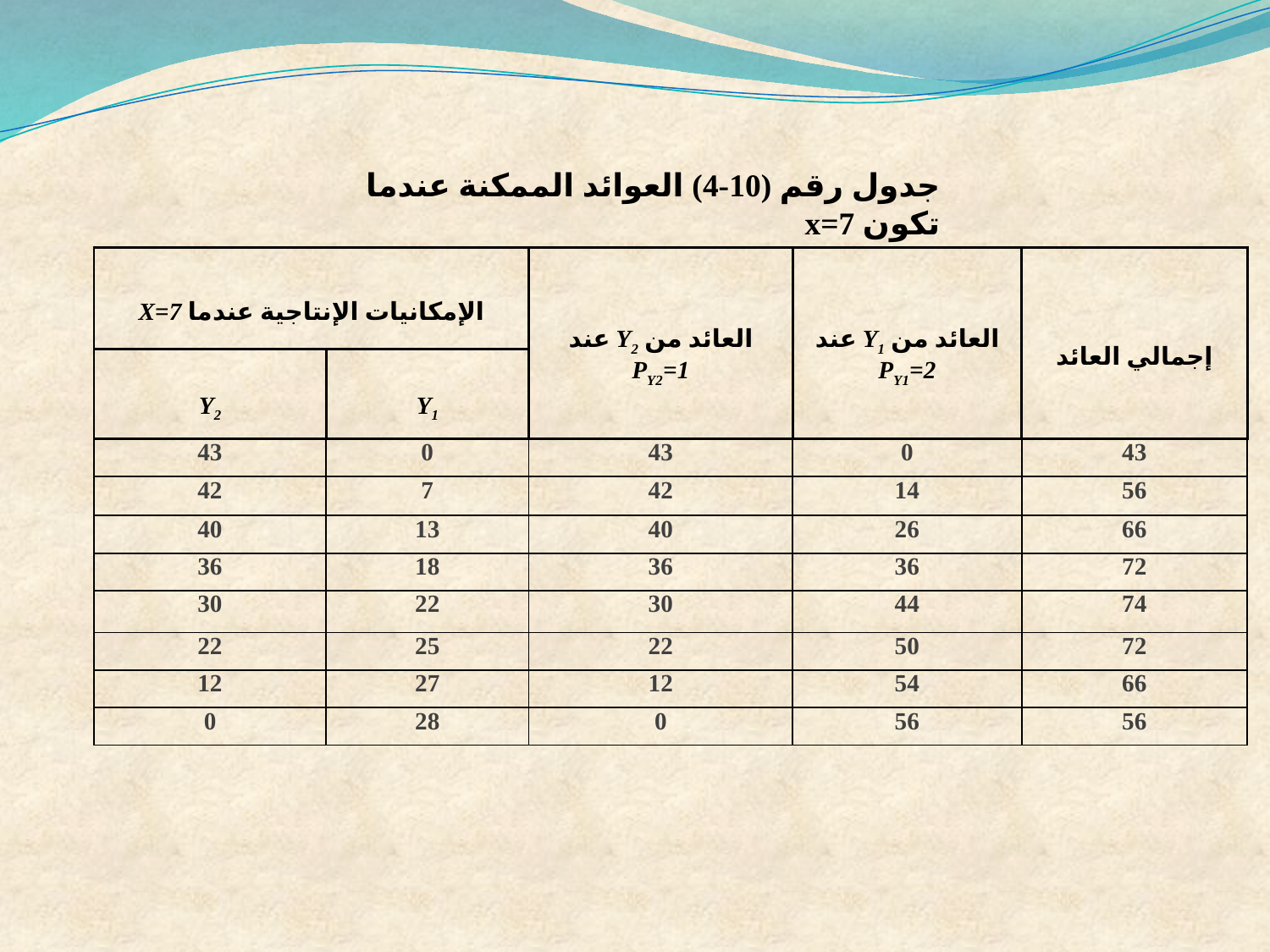

جدول رقم (10-4) العوائد الممكنة عندما تكون x=7
| الإمكانيات الإنتاجية عندما X=7 |  | العائد من Y2 عند PY2=1 | العائد من Y1 عند PY1=2 | إجمالي العائد |
| --- | --- | --- | --- | --- |
| Y2 | Y1 |  |  |  |
| 43 | 0 | 43 | 0 | 43 |
| 42 | 7 | 42 | 14 | 56 |
| 40 | 13 | 40 | 26 | 66 |
| 36 | 18 | 36 | 36 | 72 |
| 30 | 22 | 30 | 44 | 74 |
| 22 | 25 | 22 | 50 | 72 |
| 12 | 27 | 12 | 54 | 66 |
| 0 | 28 | 0 | 56 | 56 |